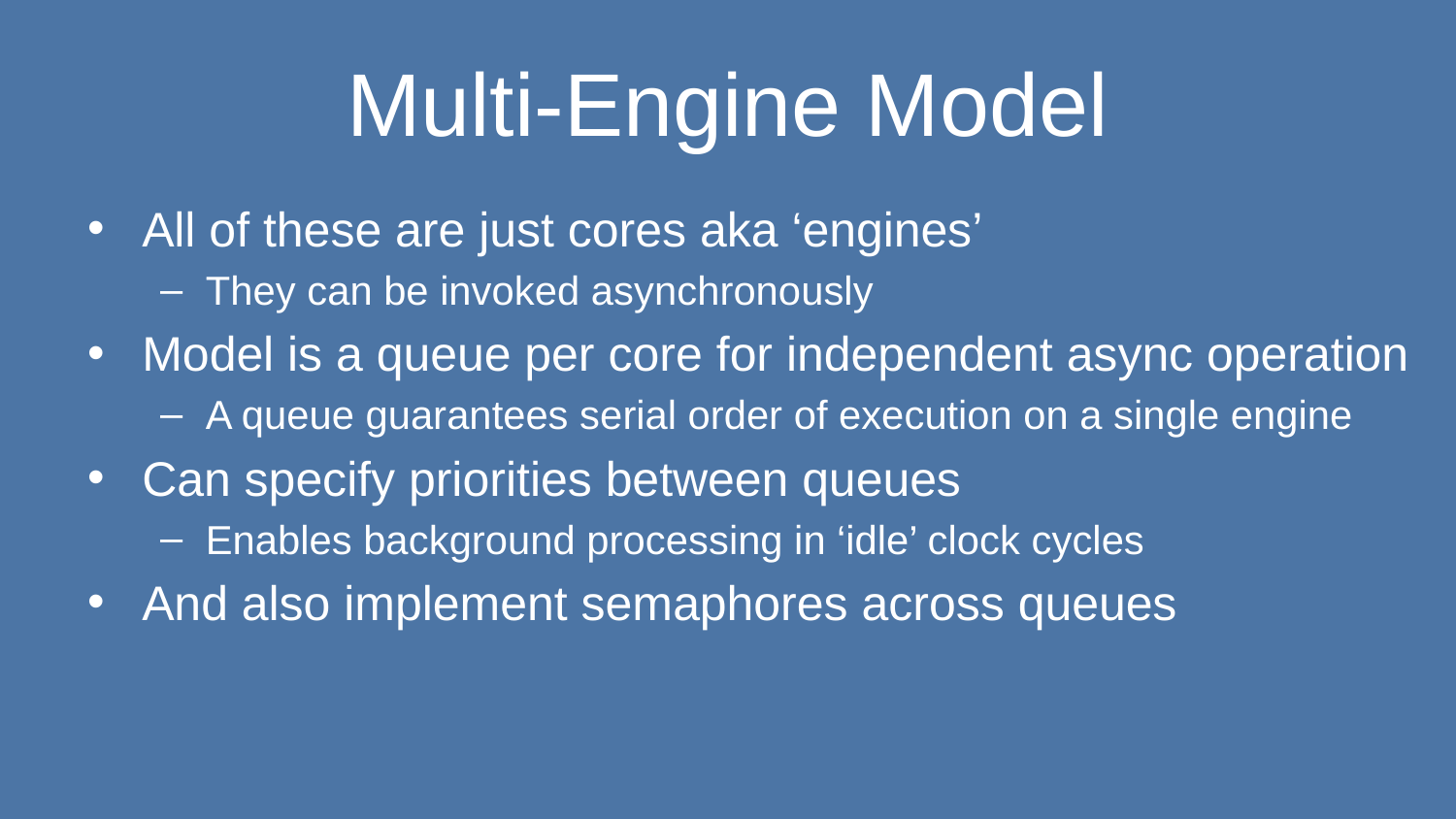

# Multi-Engine Model
All of these are just cores aka ‘engines’
They can be invoked asynchronously
Model is a queue per core for independent async operation
A queue guarantees serial order of execution on a single engine
Can specify priorities between queues
Enables background processing in ‘idle’ clock cycles
And also implement semaphores across queues